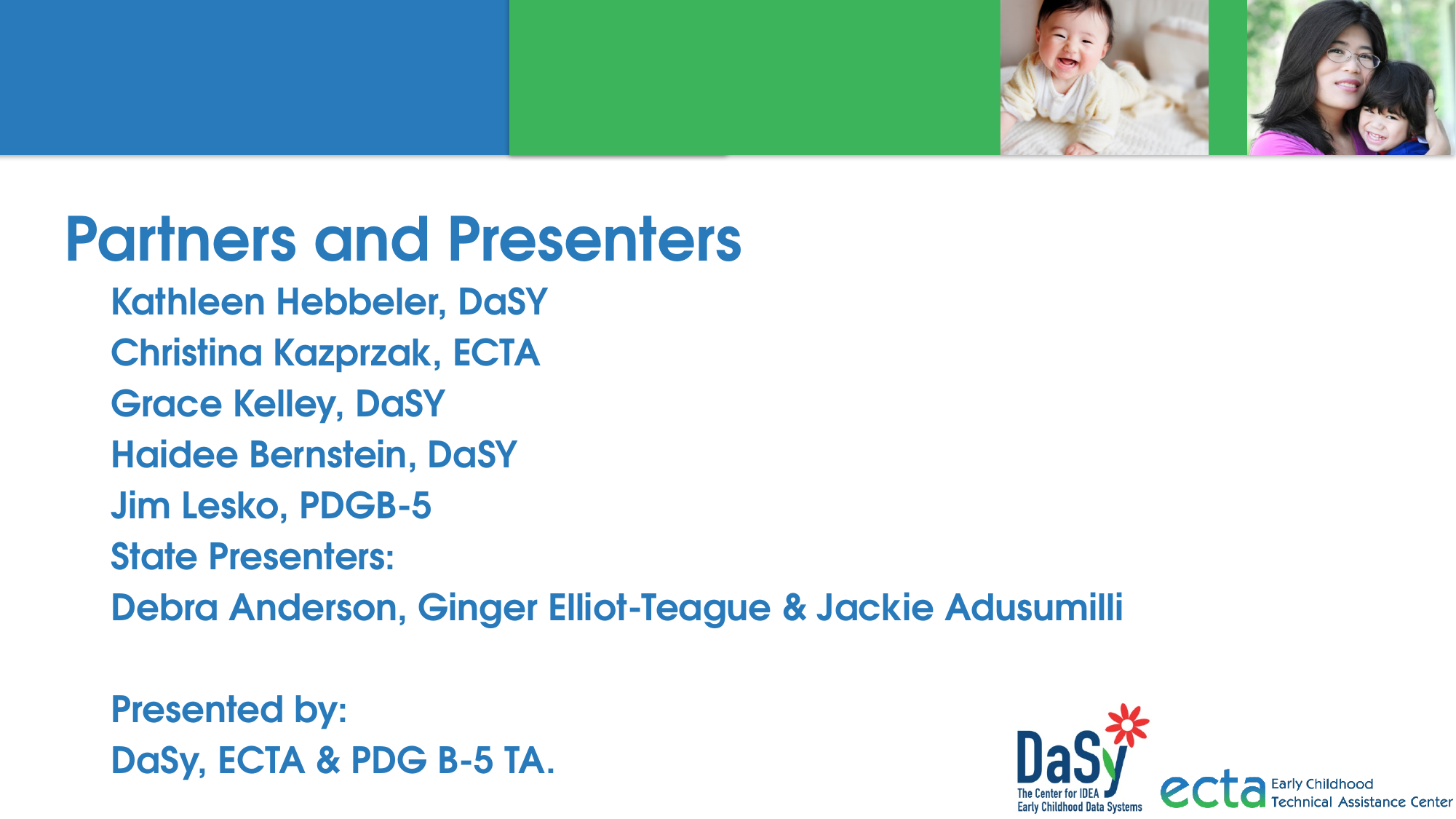

# Partners and Presenters
Kathleen Hebbeler, DaSY
Christina Kazprzak, ECTA
Grace Kelley, DaSY
Haidee Bernstein, DaSY
Jim Lesko, PDGB-5
State Presenters:
Debra Anderson, Ginger Elliot-Teague & Jackie Adusumilli

Presented by:
DaSy, ECTA & PDG B-5 TA.